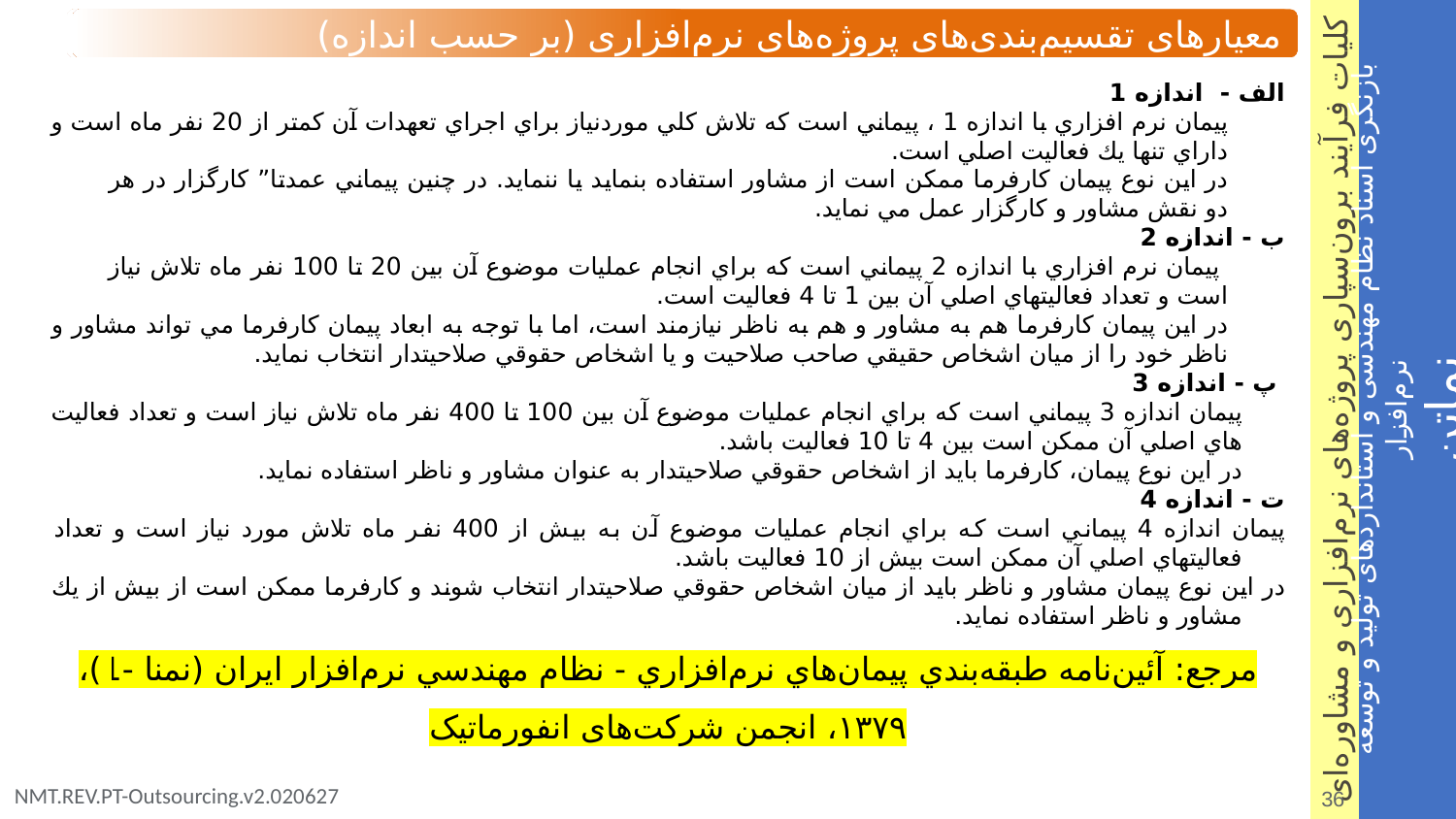

معیارهای تقسیم‌بندی‌های پروژه‌های نرم‌افزاری (بر حسب اندازه)
الف -  اندازه 1
پيمان نرم افزاري با اندازه 1 ، پيماني است كه تلاش كلي موردنياز براي اجراي تعهدات آن كمتر از 20 نفر ماه است و داراي تنها يك فعاليت اصلي است.
در اين نوع پيمان كارفرما ممكن است از مشاور استفاده بنمايد يا ننمايد. در چنين پيماني عمدتا” كارگزار در هر دو نقش مشاور و كارگزار عمل مي نمايد.
ب - اندازه 2
 پيمان نرم افزاري با اندازه 2 پيماني است كه براي انجام عمليات موضوع آن بين 20 تا 100 نفر ماه تلاش نياز است و تعداد فعاليتهاي اصلي آن بين 1 تا 4 فعاليت است.
در اين پيمان كارفرما هم به مشاور و هم به ناظر نيازمند است، اما با توجه به ابعاد پيمان كارفرما مي تواند مشاور و ناظر خود را از ميان اشخاص حقيقي صاحب صلاحيت و يا اشخاص حقوقي صلاحيتدار انتخاب نمايد.
 پ - اندازه 3
پيمان اندازه 3 پيماني است كه براي انجام عمليات موضوع آن بين 100 تا 400 نفر ماه تلاش نياز است و تعداد فعاليت هاي اصلي آن ممكن است بين 4 تا 10 فعاليت باشد.
در اين نوع پيمان، كارفرما بايد از اشخاص حقوقي صلاحيتدار به عنوان مشاور و ناظر استفاده نمايد.
ت - اندازه 4
پيمان اندازه 4 پيماني است كه براي انجام عمليات موضوع آن به بيش از 400 نفر ماه تلاش مورد نياز است و تعداد فعاليتهاي اصلي آن ممكن است بيش از 10 فعاليت باشد.
در اين نوع پيمان مشاور و ناظر بايد از ميان اشخاص حقوقي صلاحيتدار انتخاب شوند و كارفرما ممكن است از بيش از يك مشاور و ناظر استفاده نمايد.
مرجع: آئين‌نامه طبقه‌بندي پيمان‌هاي نرم‌افزاري - نظام مهندسي نرم‌افزار ايران (نمنا -1)، ۱۳۷۹، انجمن شرکت‌های انفورماتیک

36